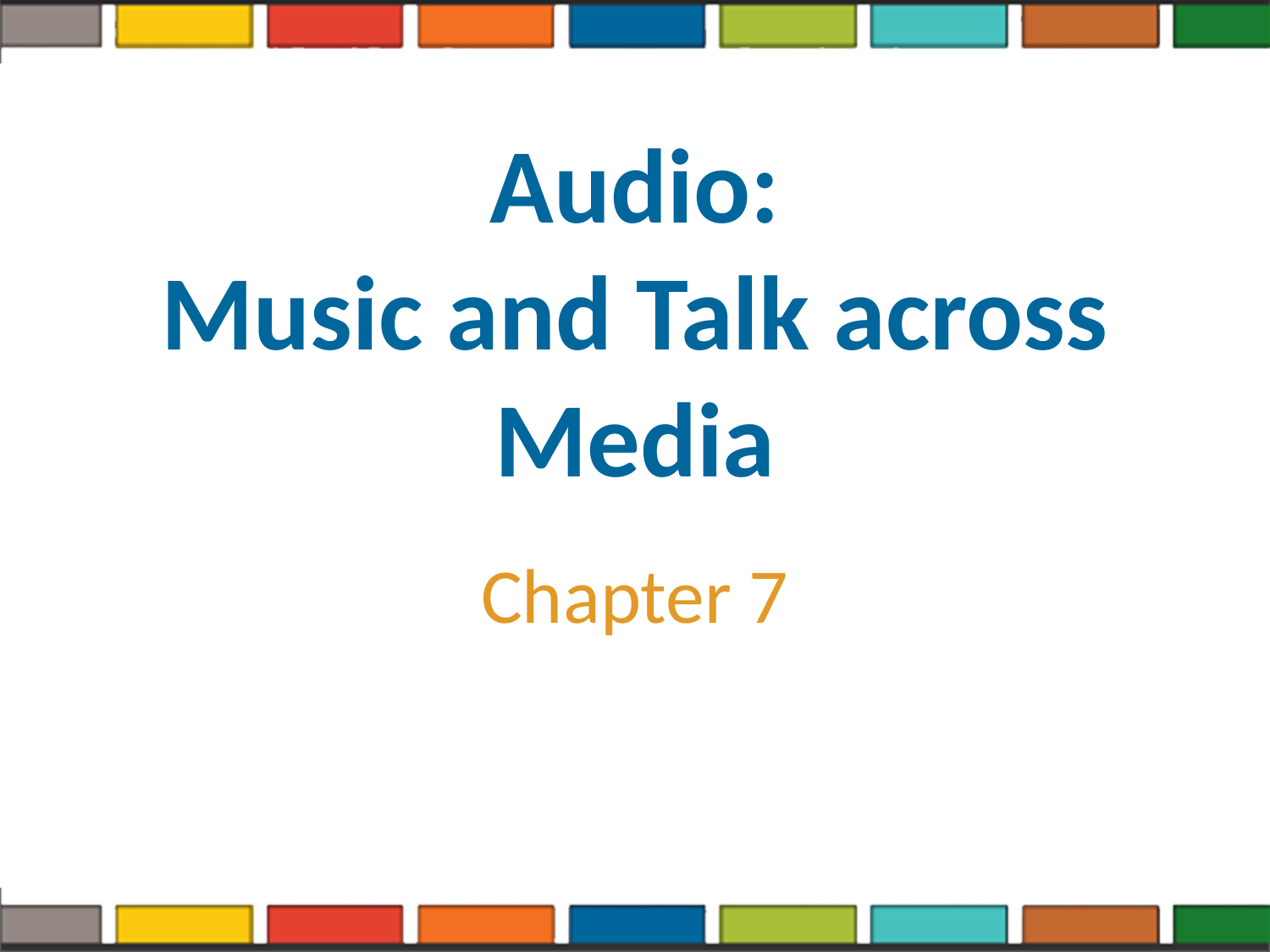

# Audio: Music and Talk across Media
Chapter 7